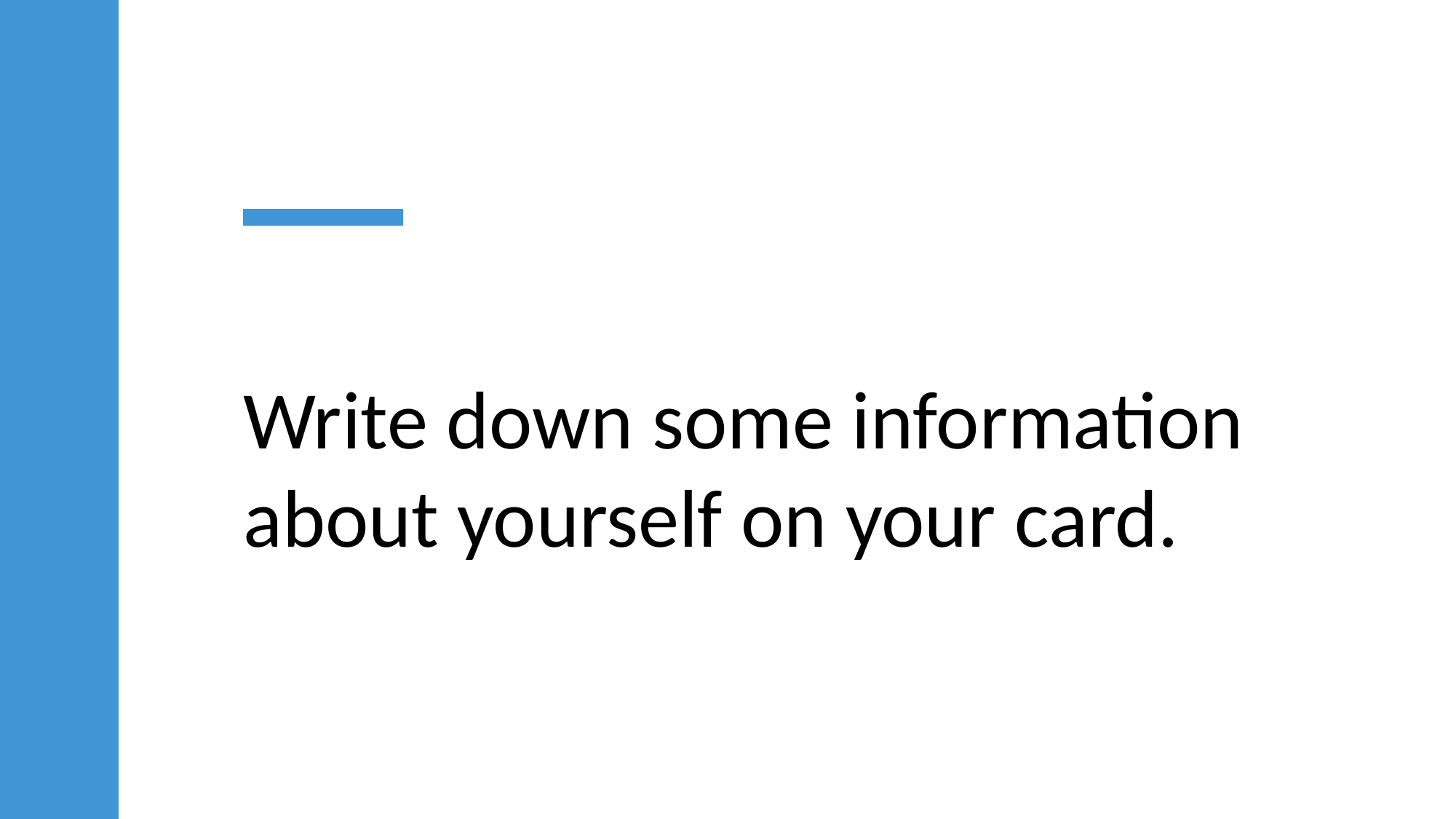

# Write down some information about yourself on your card.